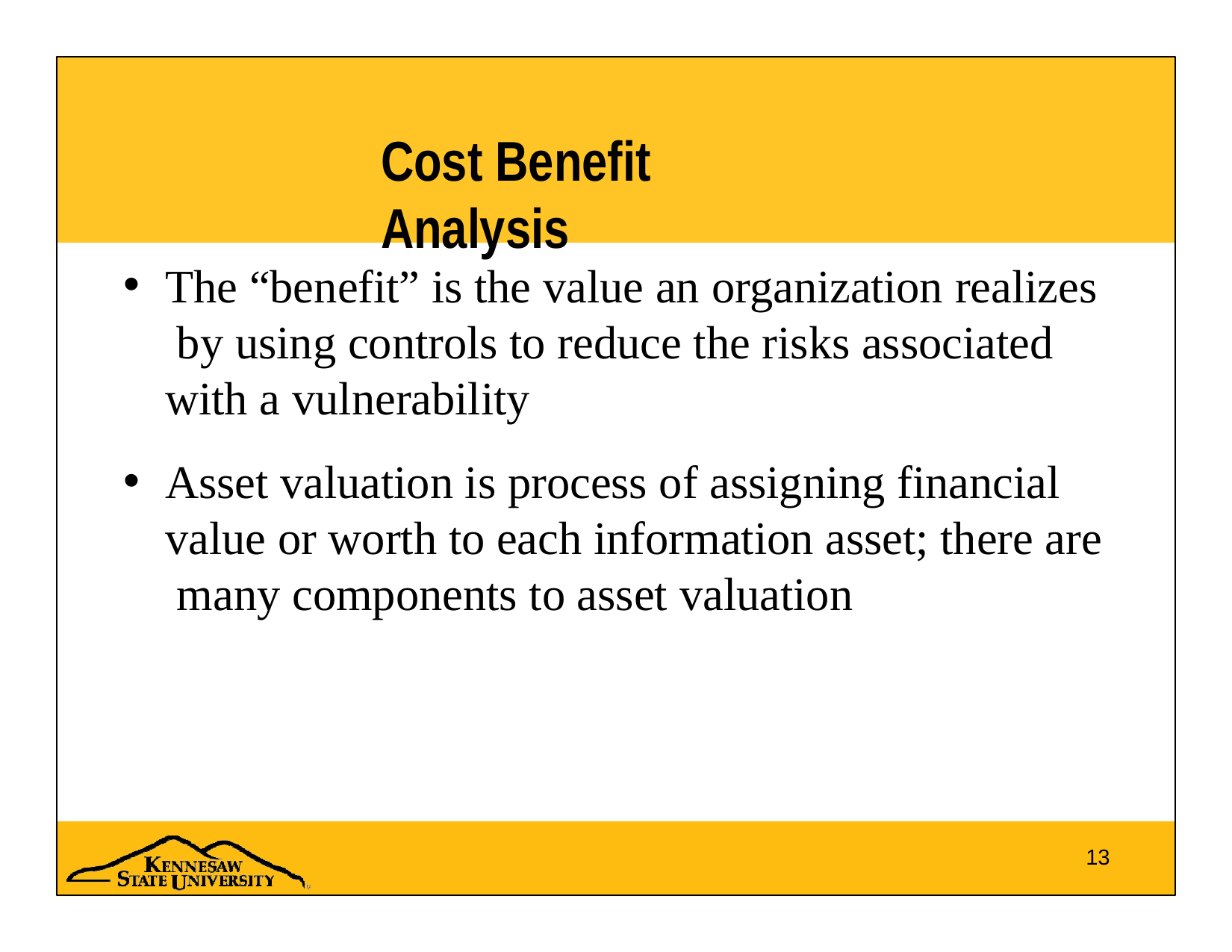

# Cost Benefit Analysis
The “benefit” is the value an organization realizes  by using controls to reduce the risks associated  with a vulnerability
Asset valuation is process of assigning financial  value or worth to each information asset; there are  many components to asset valuation

13